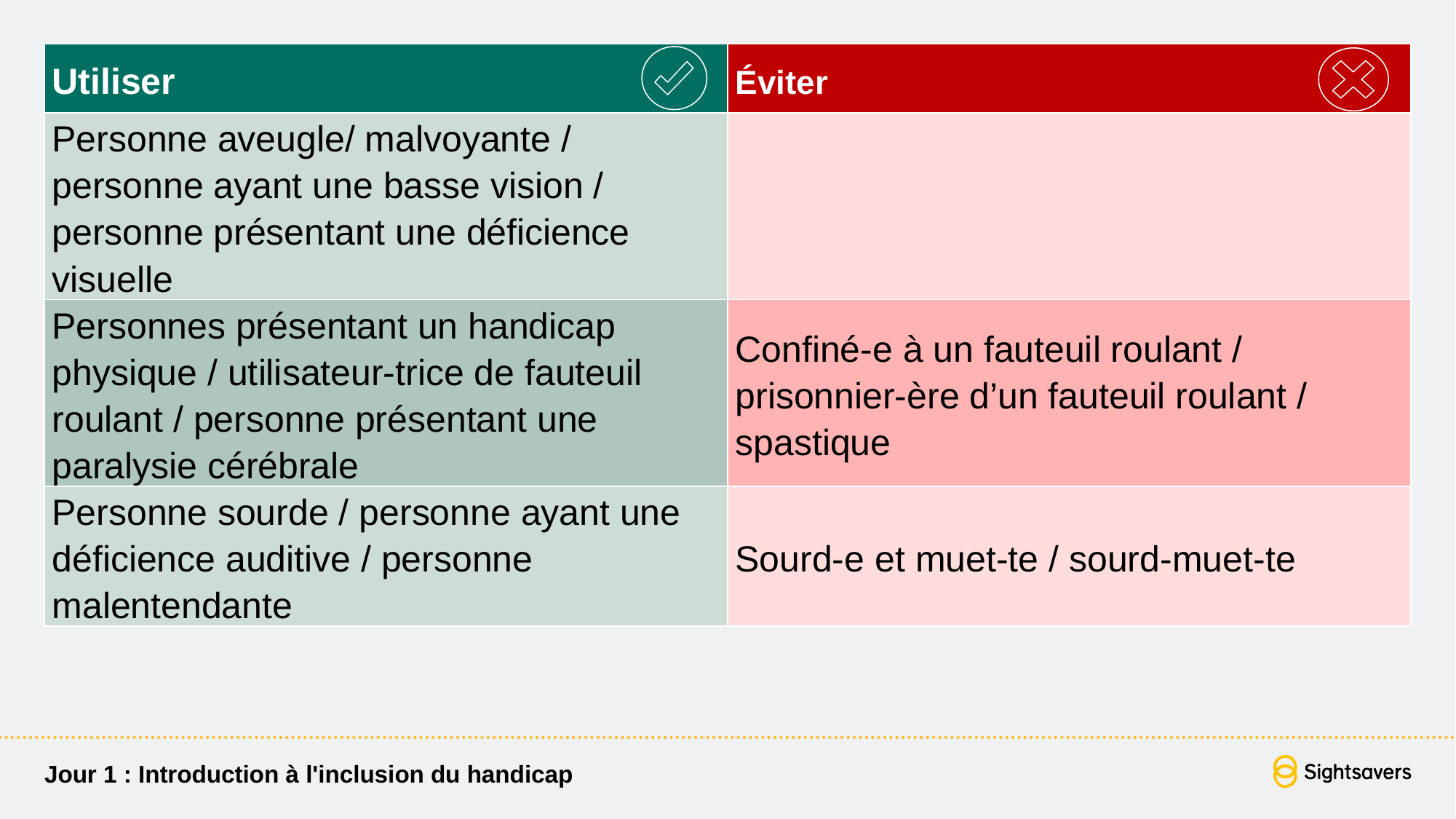

| Utiliser | Éviter |
| --- | --- |
| Personne aveugle/ malvoyante / personne ayant une basse vision / personne présentant une déficience visuelle |  |
| Personnes présentant un handicap physique / utilisateur-trice de fauteuil roulant / personne présentant une paralysie cérébrale | Confiné-e à un fauteuil roulant / prisonnier-ère d’un fauteuil roulant / spastique |
| Personne sourde / personne ayant une déficience auditive / personne malentendante | Sourd-e et muet-te / sourd-muet-te |

Jour 1 : Introduction à l'inclusion du handicap